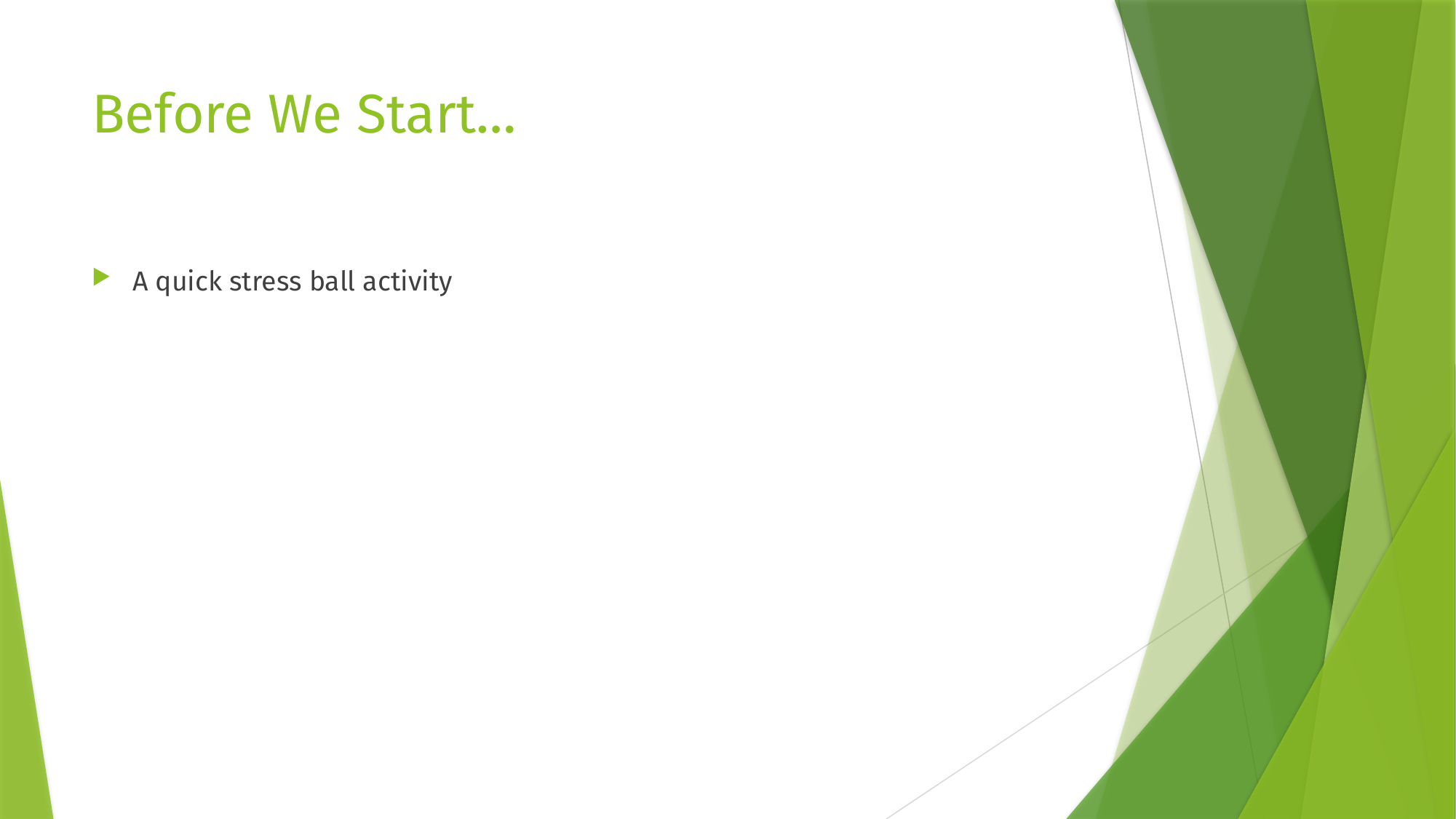

# Before We Start…
A quick stress ball activity